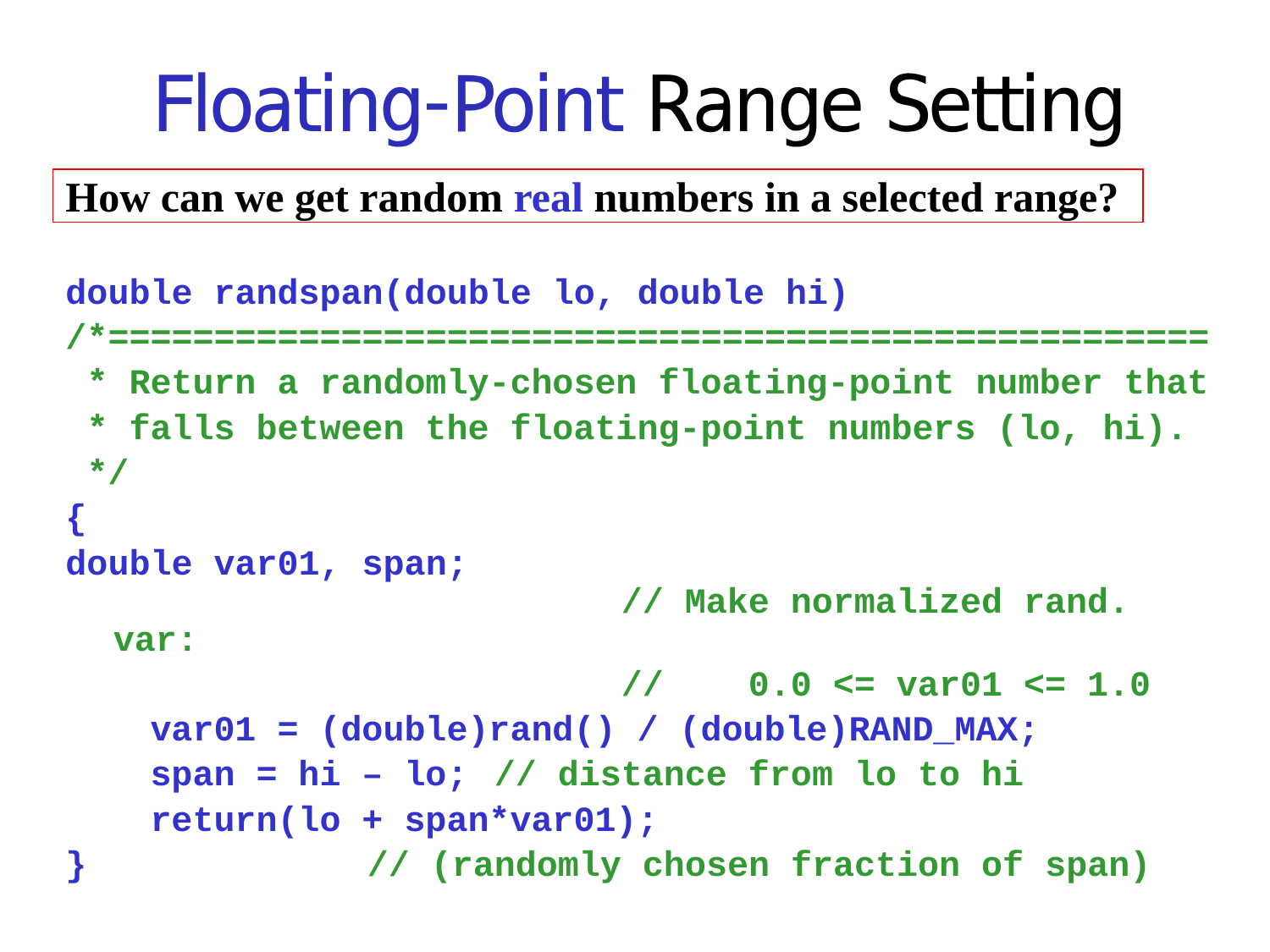

# Floating-Point Range Setting
How can we get random real numbers in a selected range?

double randspan(double lo, double hi)
/*====================================================
 * Return a randomly-chosen floating-point number that
 * falls between the floating-point numbers (lo, hi).
 */
{
double var01, span;
				// Make normalized rand. var:
					//    0.0 <= var01 <= 1.0
    var01 = (double)rand() / (double)RAND_MAX;
    span = hi – lo;	// distance from lo to hi
    return(lo + span*var01);
} 			// (randomly chosen fraction of span)